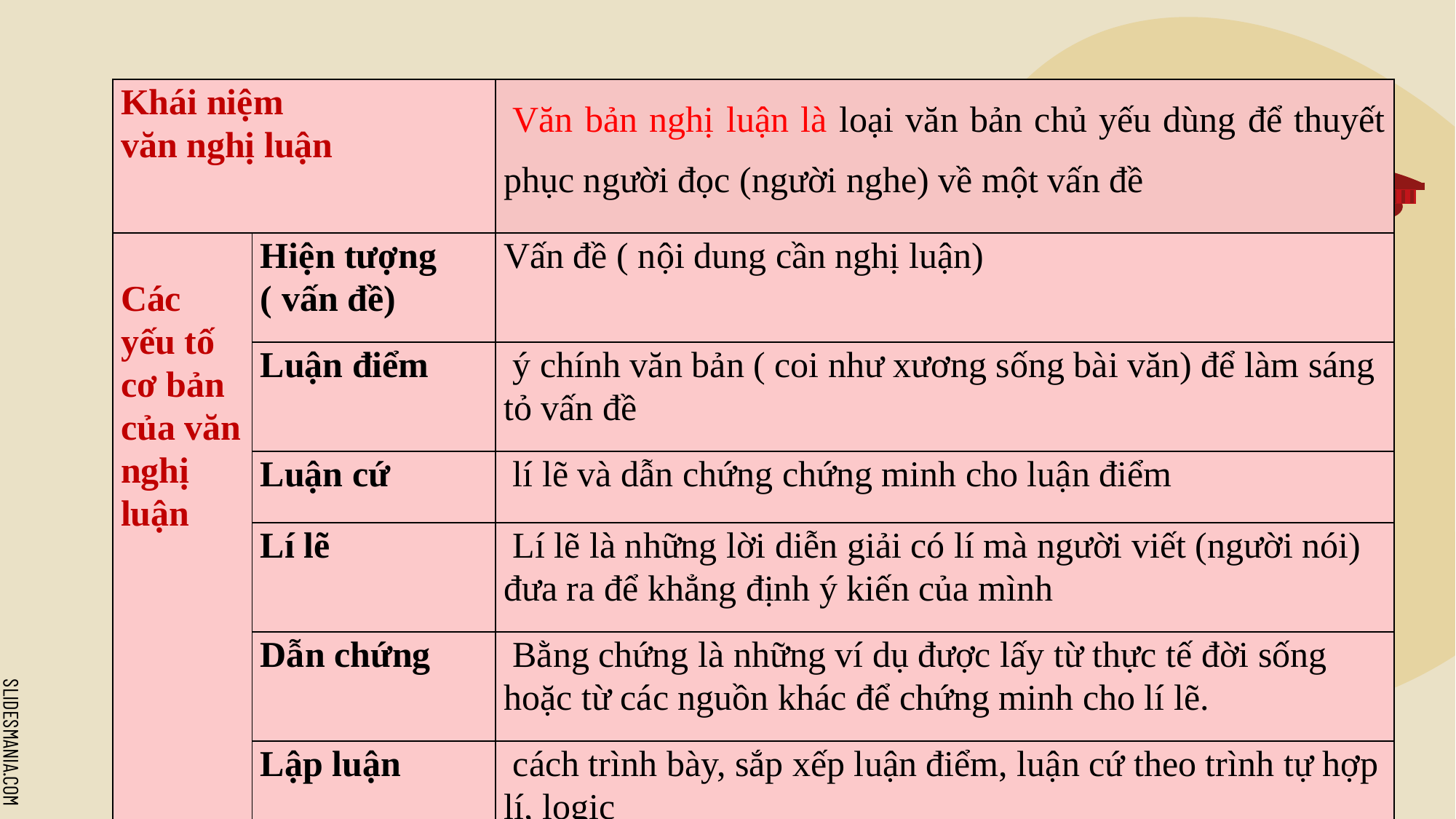

| Khái niệm văn nghị luận |  | Văn bản nghị luận là loại văn bản chủ yếu dùng để thuyết phục người đọc (người nghe) về một vấn đề |
| --- | --- | --- |
| Các yếu tố cơ bản của văn nghị luận | Hiện tượng ( vấn đề) | Vấn đề ( nội dung cần nghị luận) |
|  | Luận điểm | ý chính văn bản ( coi như xương sống bài văn) để làm sáng tỏ vấn đề |
|  | Luận cứ | lí lẽ và dẫn chứng chứng minh cho luận điểm |
|  | Lí lẽ | Lí lẽ là những lời diễn giải có lí mà người viết (người nói) đưa ra để khẳng định ý kiến của mình |
|  | Dẫn chứng | Bằng chứng là những ví dụ được lấy từ thực tế đời sống hoặc từ các nguồn khác để chứng minh cho lí lẽ. |
|  | Lập luận | cách trình bày, sắp xếp luận điểm, luận cứ theo trình tự hợp lí, logic |